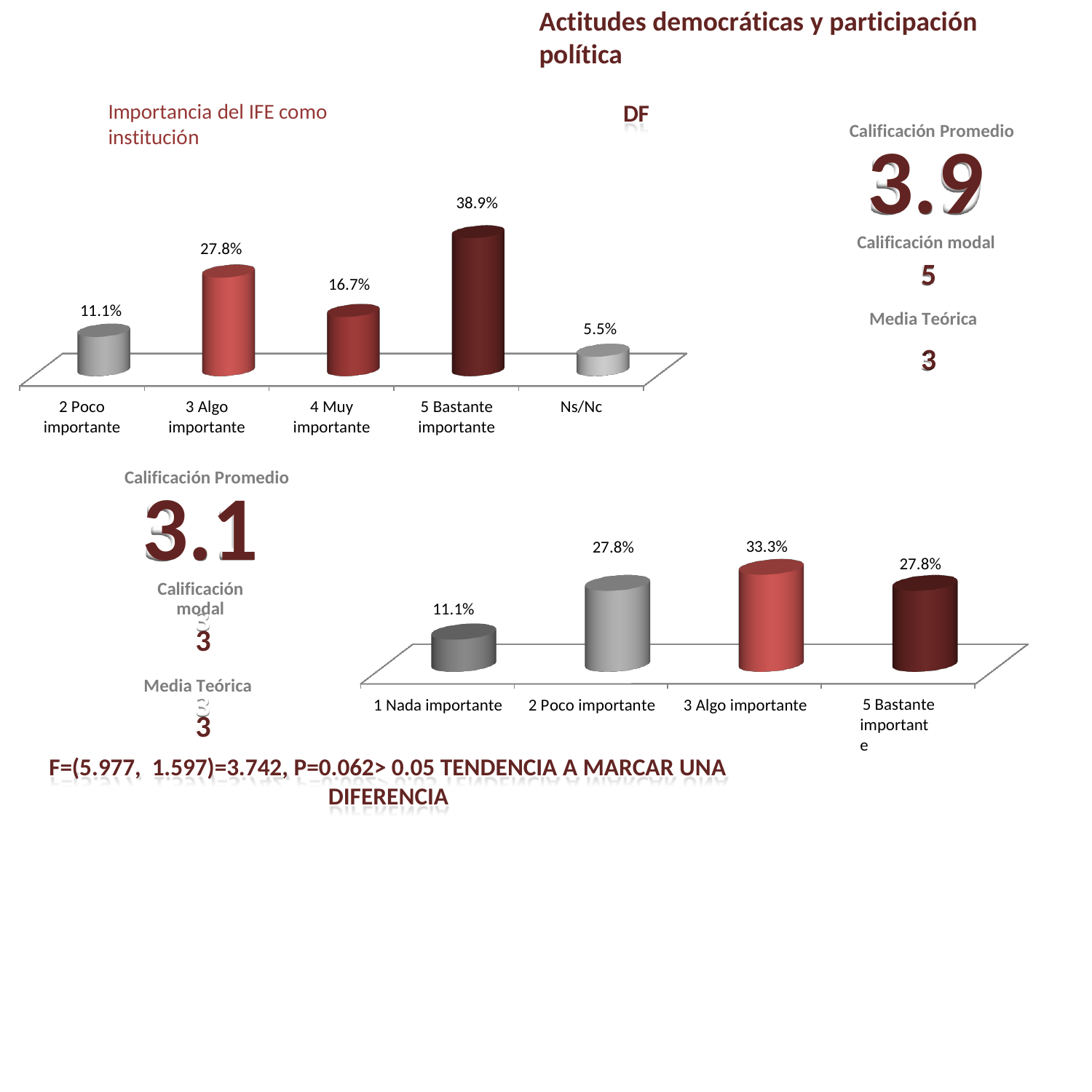

Actitudes democráticas y participación política
DF
Importancia del IFE como institución

Calificación Promedio
3.9
Calificación modal
5

Media Teórica

3
38.9%

27.8%

16.7%
11.1%
5.5%

2 Poco
importante
3 Algo
importante
4 Muy
importante
5 Bastante
importante
Ns/Nc

Calificación Promedio
3.1
Calificación modal
3

Media Teórica

3

33.3%
27.8%
27.8%

11.1%

5 Bastante importante
1 Nada importante
2 Poco importante
3 Algo importante
F=(5.977,  1.597)=3.742, P=0.062> 0.05 TENDENCIA A MARCAR UNA DIFERENCIA